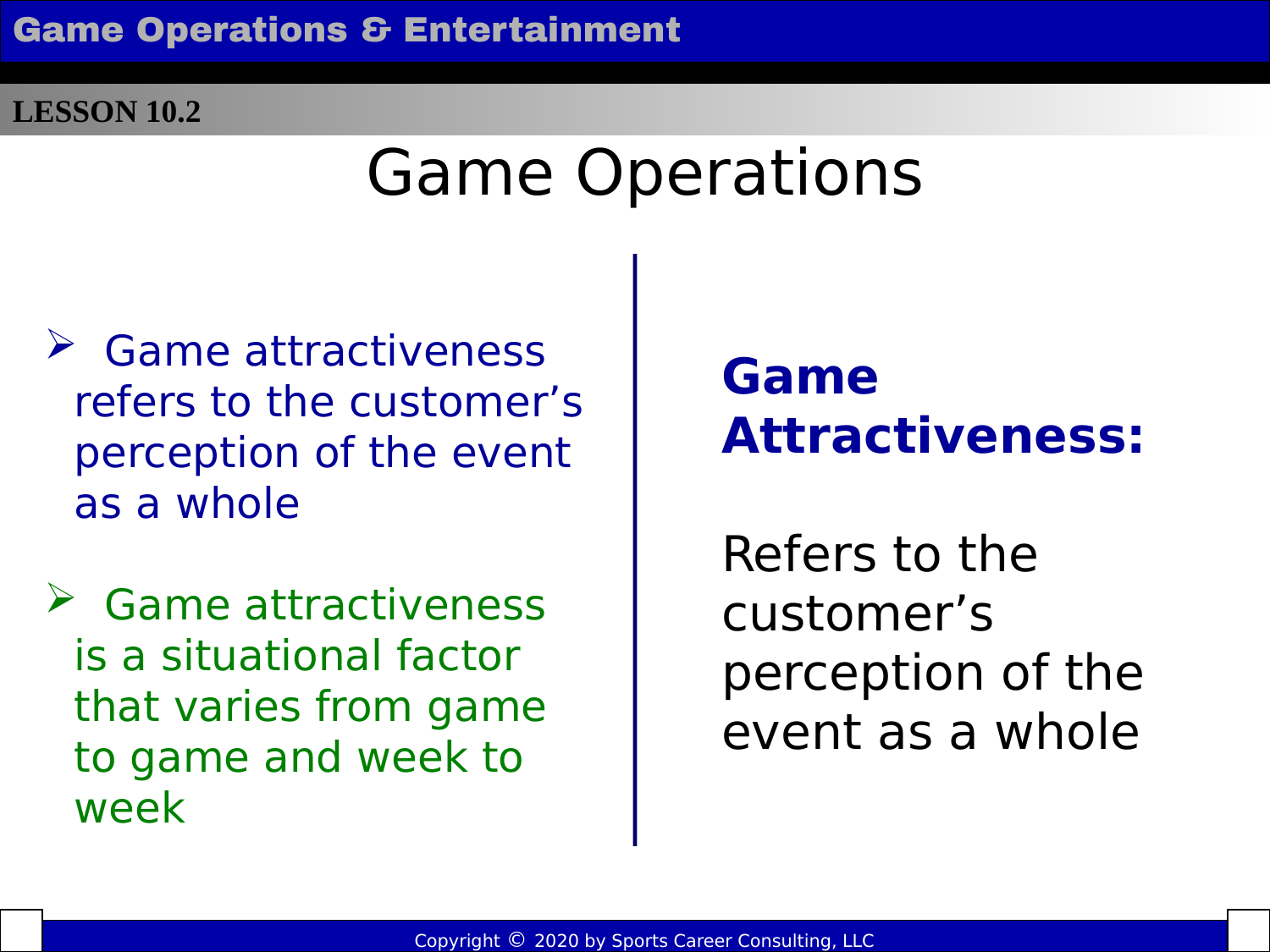

Game Operations & Entertainment
LESSON 10.2
Game Operations

  Game attractiveness refers to the customer’s perception of the event as a whole

  Game attractiveness is a situational factor that varies from game to game and week to week
Game Attractiveness:

Refers to the customer’s perception of the event as a whole
Copyright © 2020 by Sports Career Consulting, LLC